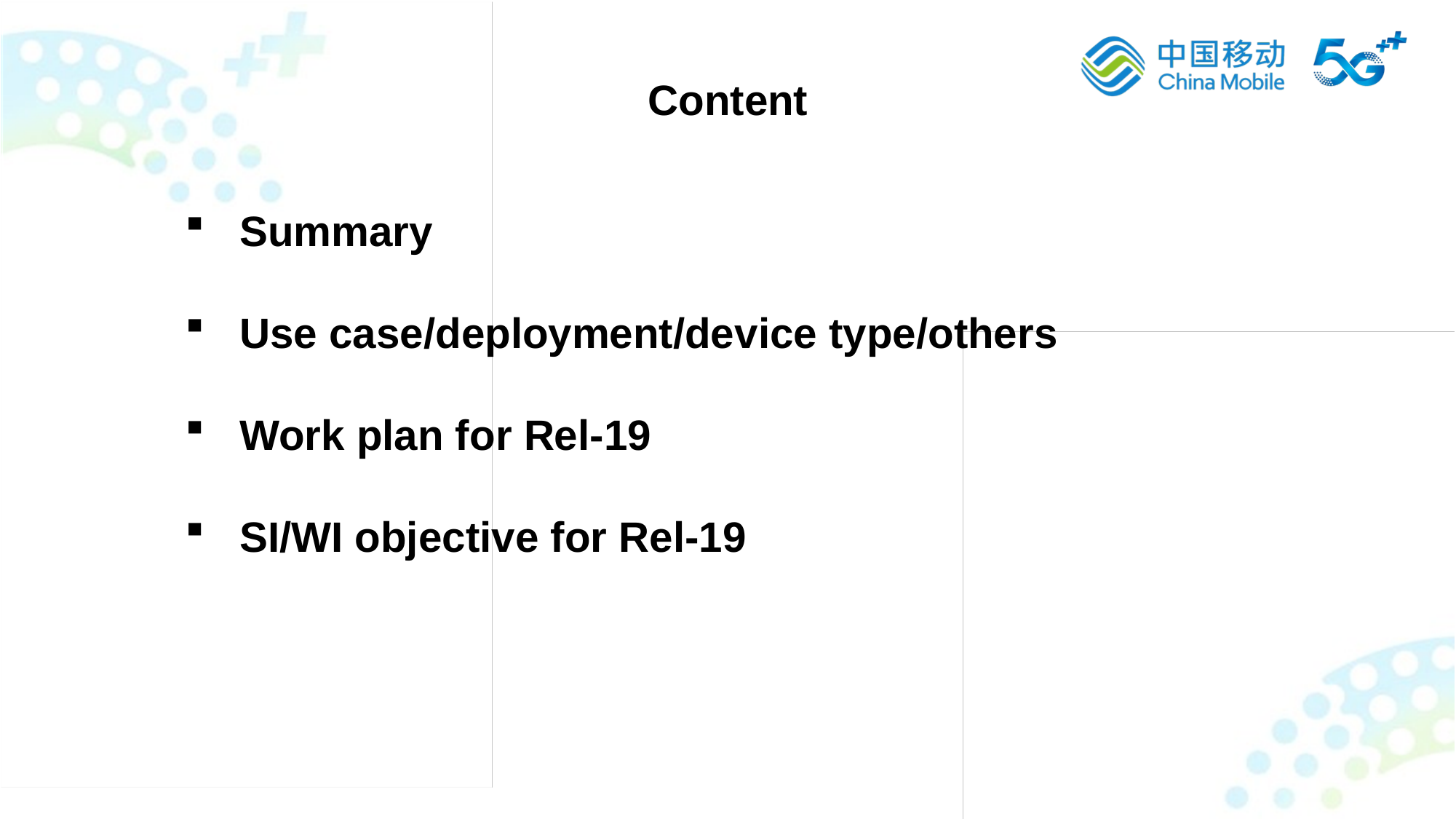

Content
Summary

Use case/deployment/device type/others

Work plan for Rel-19

SI/WI objective for Rel-19